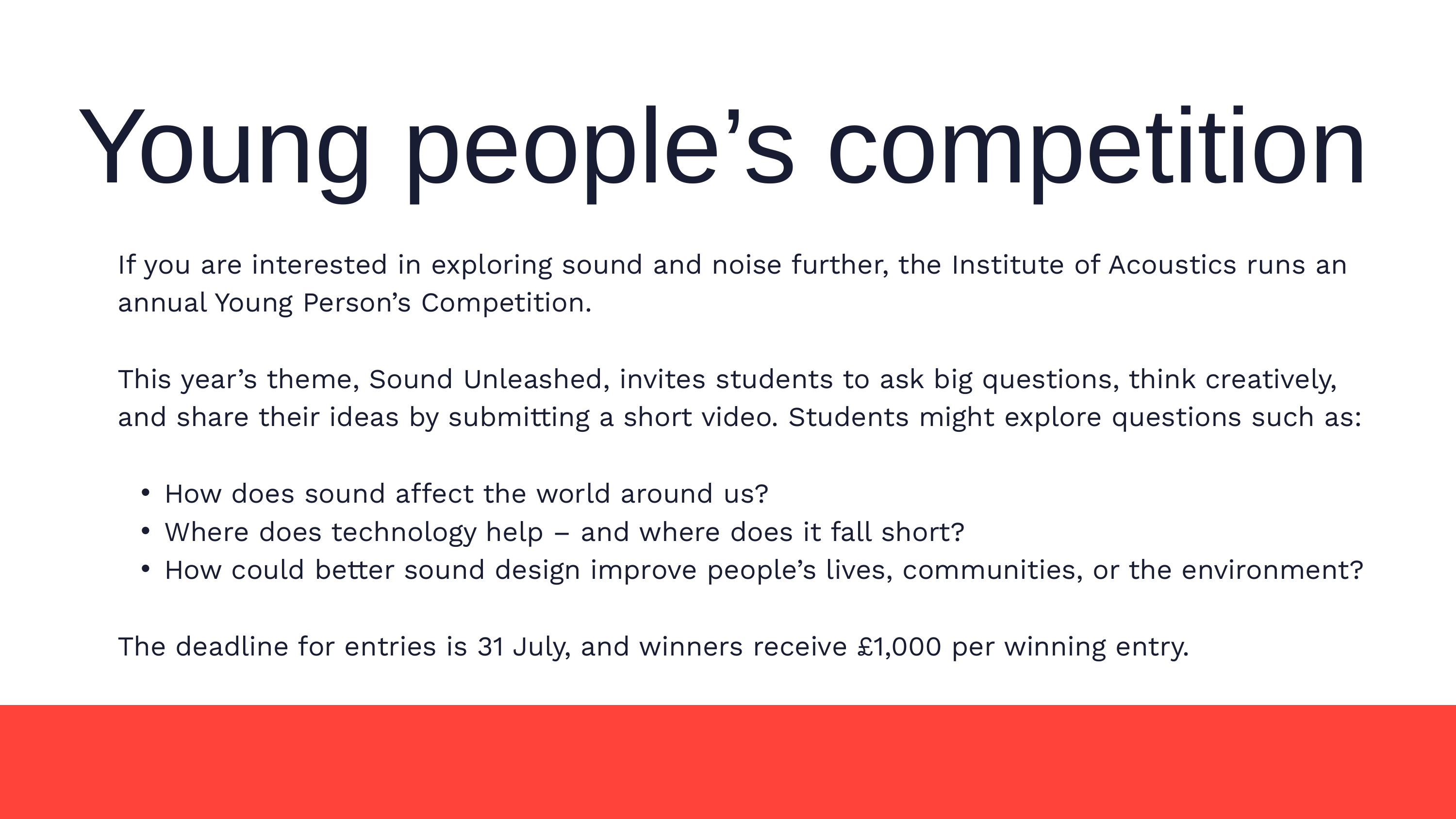

Young people’s competition
If you are interested in exploring sound and noise further, the Institute of Acoustics runs an annual Young Person’s Competition.

This year’s theme, Sound Unleashed, invites students to ask big questions, think creatively, and share their ideas by submitting a short video. Students might explore questions such as:

How does sound affect the world around us?
Where does technology help – and where does it fall short?
How could better sound design improve people’s lives, communities, or the environment?

The deadline for entries is 31 July, and winners receive £1,000 per winning entry.